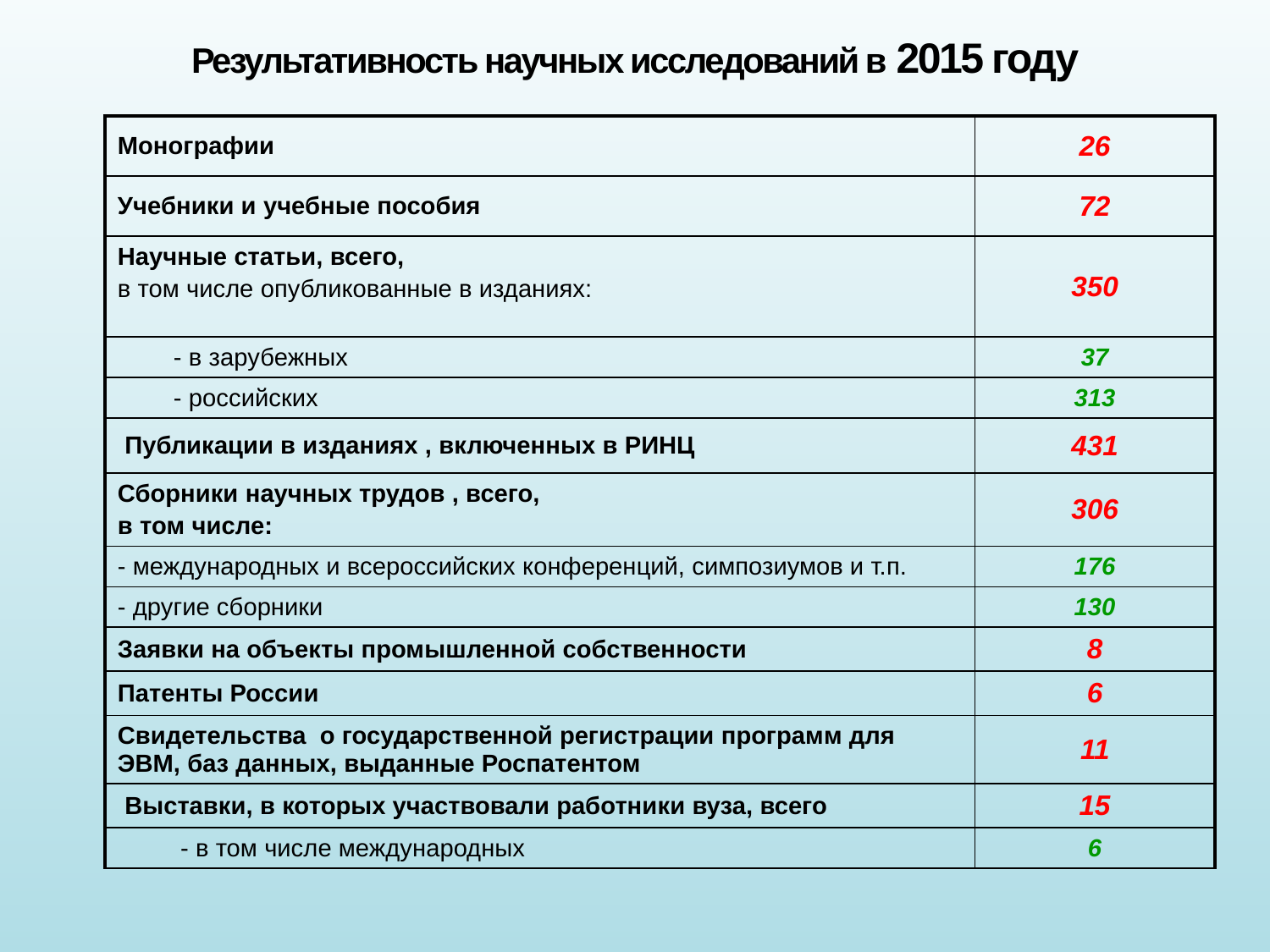

# Результативность научных исследований в 2015 году
| Монографии | 26 |
| --- | --- |
| Учебники и учебные пособия | 72 |
| Научные статьи, всего, в том числе опубликованные в изданиях: | 350 |
| - в зарубежных | 37 |
| - российских | 313 |
| Публикации в изданиях , включенных в РИНЦ | 431 |
| Сборники научных трудов , всего, в том числе: | 306 |
| - международных и всероссийских конференций, симпозиумов и т.п. | 176 |
| - другие сборники | 130 |
| Заявки на объекты промышленной собственности | 8 |
| Патенты России | 6 |
| Свидетельства о государственной регистрации программ для ЭВМ, баз данных, выданные Роспатентом | 11 |
| Выставки, в которых участвовали работники вуза, всего | 15 |
| - в том числе международных | 6 |